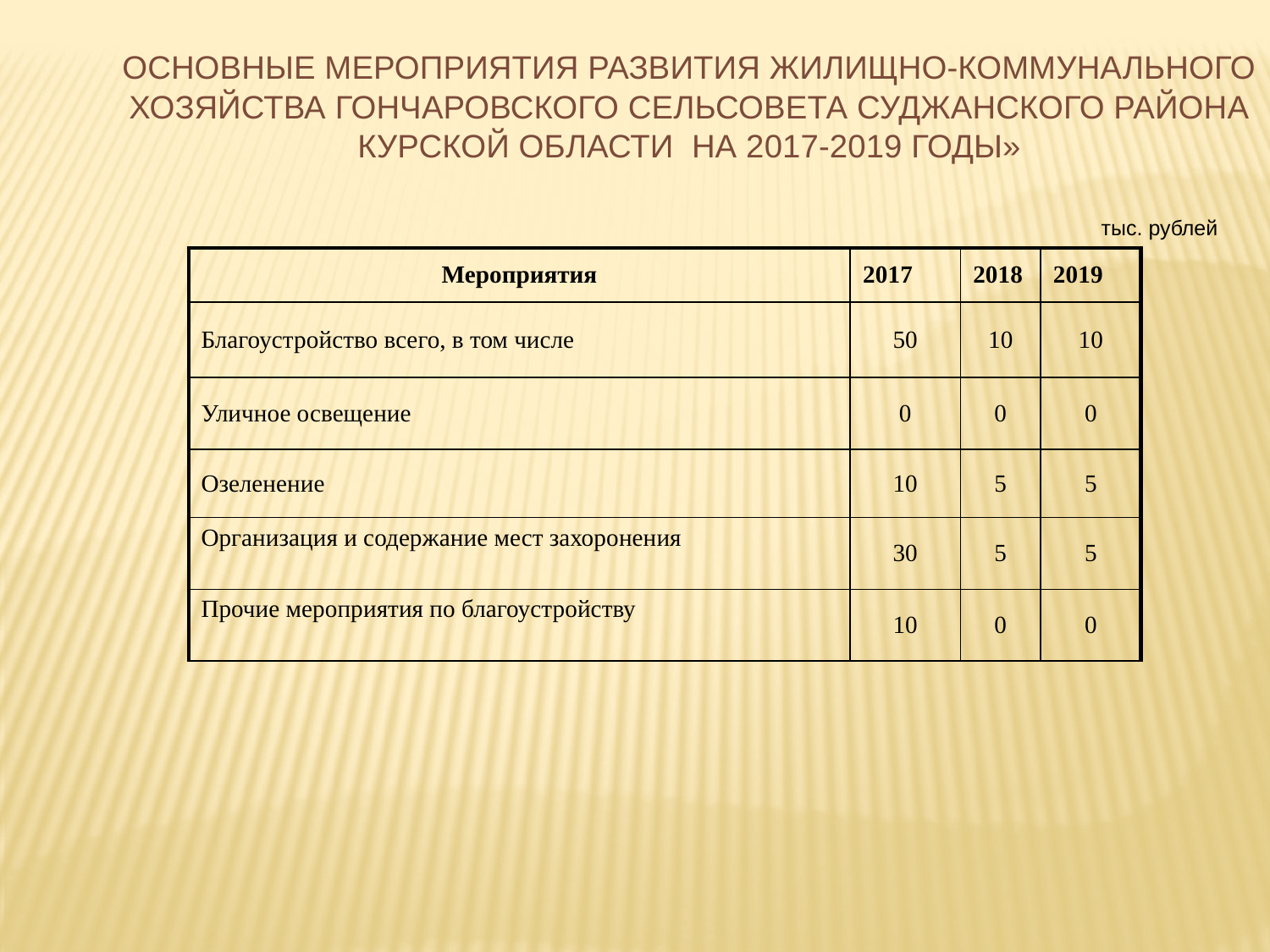

Основные мероприятия развития жилищно-коммунального хозяйства Гончаровского сельсовета Суджанского района Курской области  на 2017-2019 годы»
    тыс. рублей
| Мероприятия | 2017 | 2018 | 2019 |
| --- | --- | --- | --- |
| Благоустройство всего, в том числе | 50 | 10 | 10 |
| Уличное освещение | 0 | 0 | 0 |
| Озеленение | 10 | 5 | 5 |
| Организация и содержание мест захоронения | 30 | 5 | 5 |
| Прочие мероприятия по благоустройству | 10 | 0 | 0 |